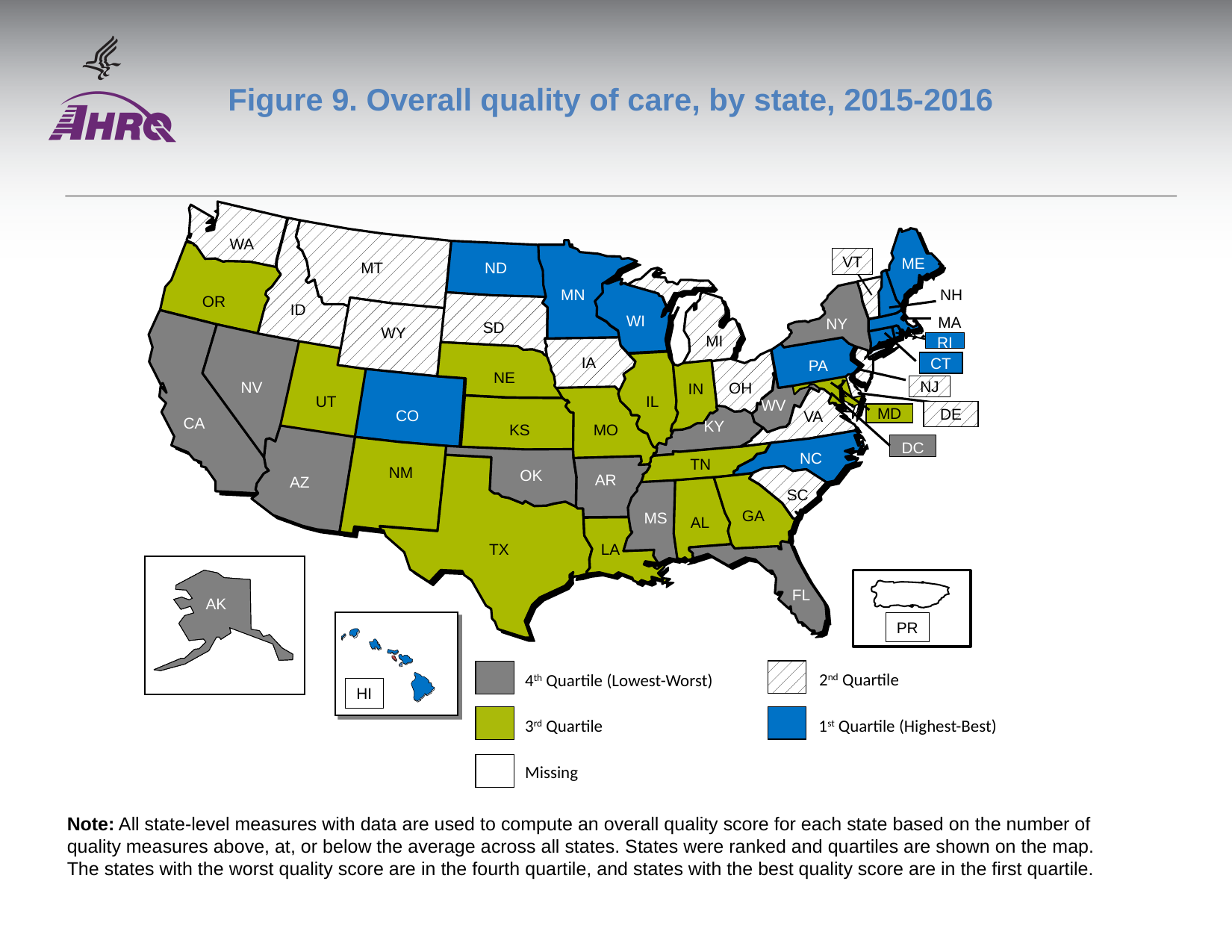

# Figure 9. Overall quality of care, by state, 2015-2016

WA

ME
MT
ND
VT

MN

NH
SD
NV
OH
 IN
AR

OR

ID

WI
MA
NY

WY

MI

PA

CT
IA

NE

NJ

UT
IL

WV

CO
DE

MD

VA

CA

KS
MO
KY

NC

TN

NM

OK

AZ

SC

GA
MS
AL

TX
LA

FL

AK

AK

PR

HI

2nd Quartile
4th Quartile (Lowest-Worst)

1st Quartile (Highest-Best)
3rd Quartile

Missing
VT
RI
DC

Note: All state-level measures with data are used to compute an overall quality score for each state based on the number of quality measures above, at, or below the average across all states. States were ranked and quartiles are shown on the map. The states with the worst quality score are in the fourth quartile, and states with the best quality score are in the first quartile.